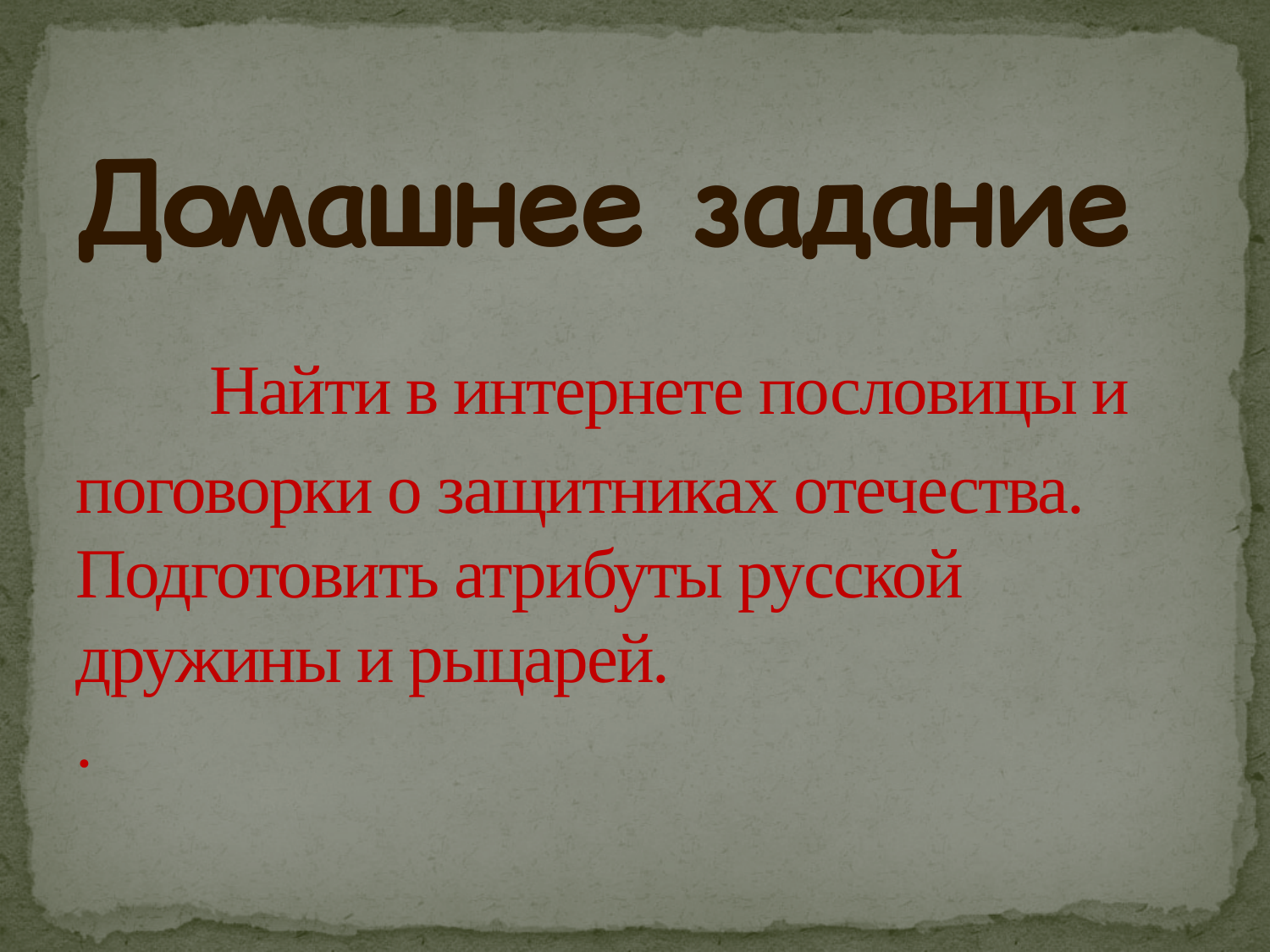

# Домашнее задание   	 Найти в интернете пословицы и поговорки о защитниках отечества. Подготовить атрибуты русской дружины и рыцарей. .